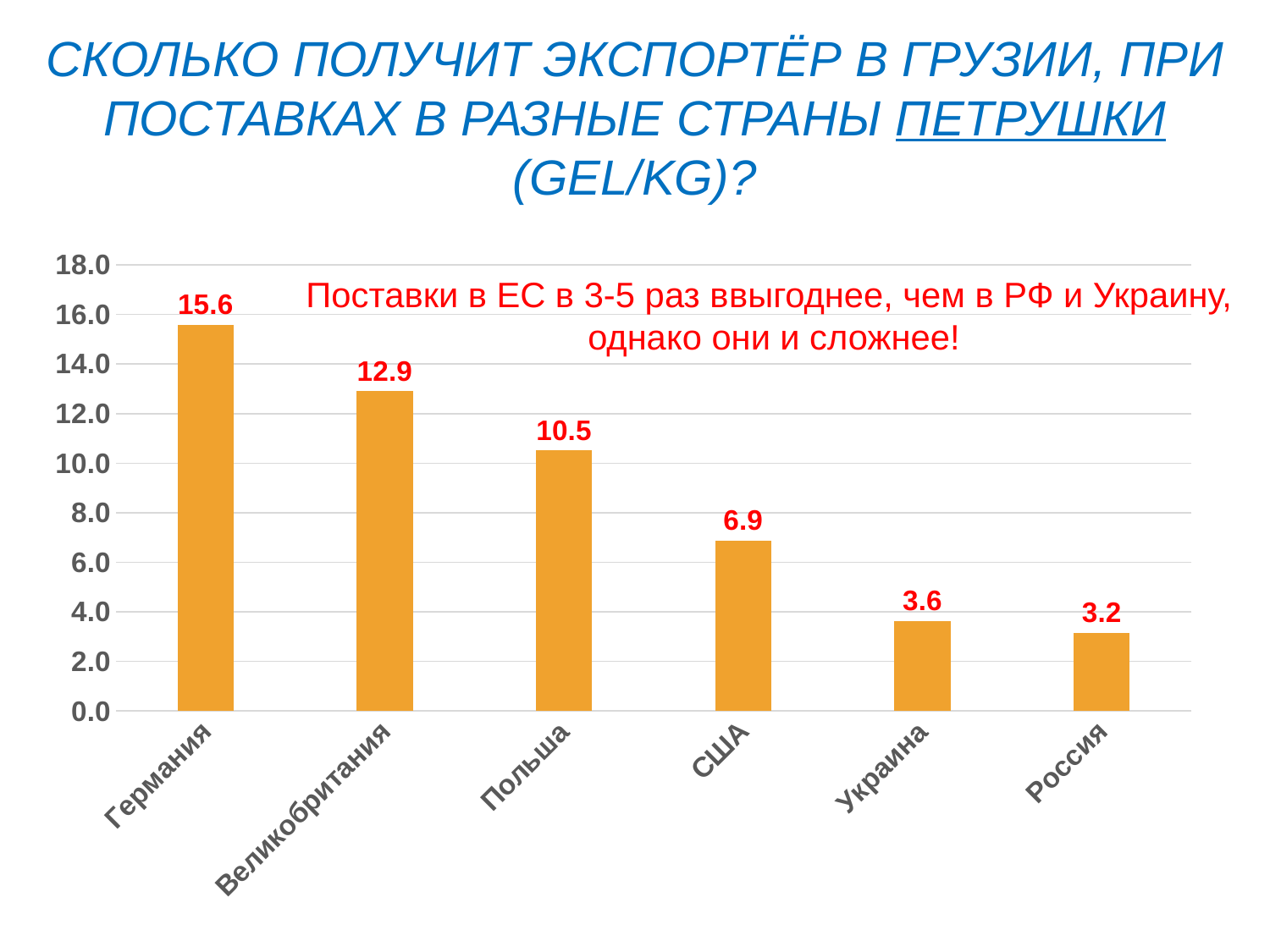

# Сколько получит экспортёр в Грузии, при поставках в разные страны петрушки (GEL/KG)?

### Chart

| Category | Петрушка |
|---|---|
| Германия | 15.581999999999999 |
| Великобритания | 12.9115 |
| Польша | 10.508932000000003 |
| США | 6.874184210526316 |
| Украина | 3.635187500000001 |
| Россия | 3.1541774193548386 |
Поставки в ЕС в 3-5 раз ввыгоднее, чем в РФ и Украину,
однако они и сложнее!